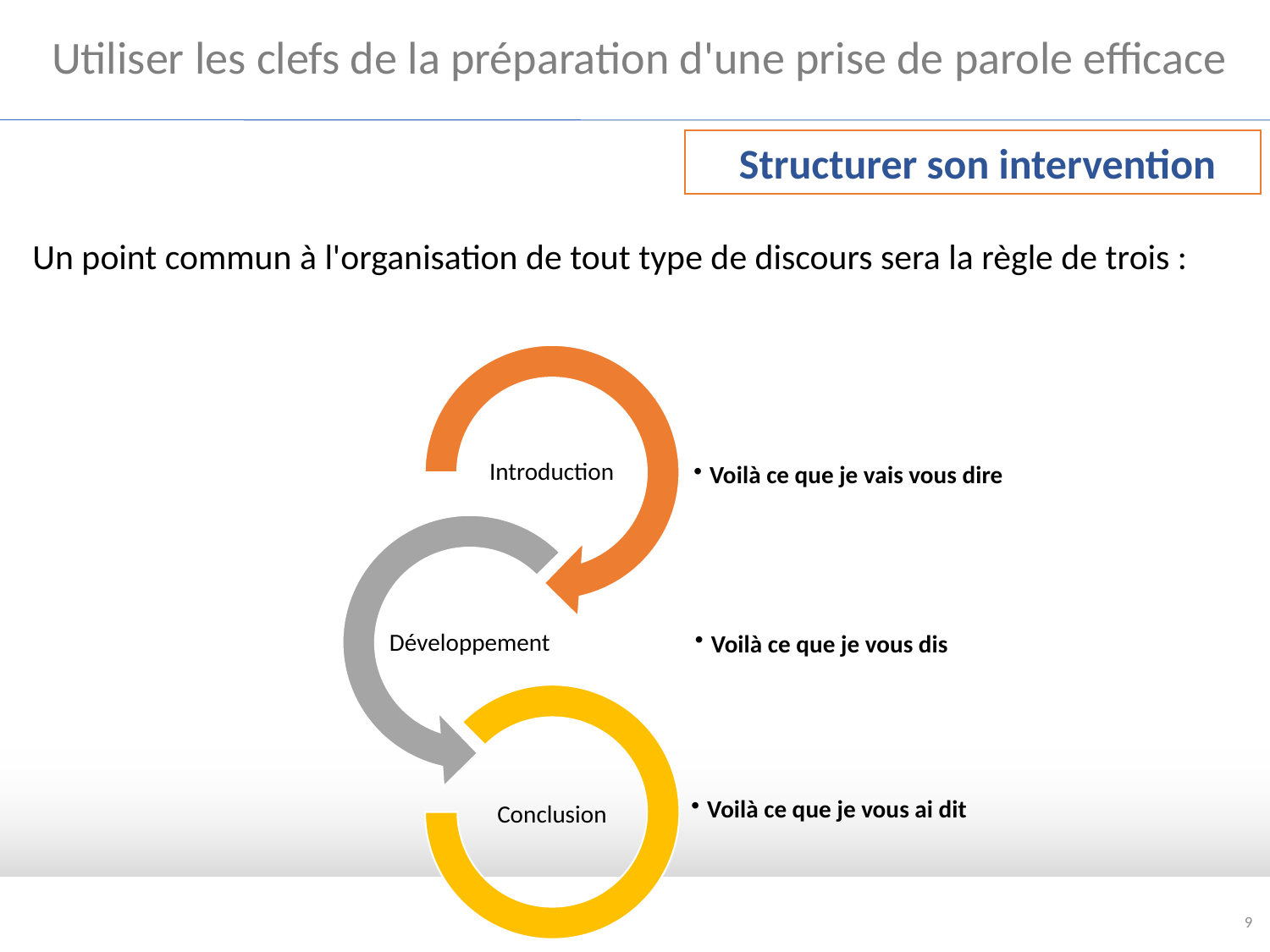

Utiliser les clefs de la préparation d'une prise de parole efficace
 Structurer son intervention
Un point commun à l'organisation de tout type de discours sera la règle de trois :
Voilà ce que je vais vous dire
Introduction
Voilà ce que je vous dis
Développement
Voilà ce que je vous ai dit
Conclusion

9